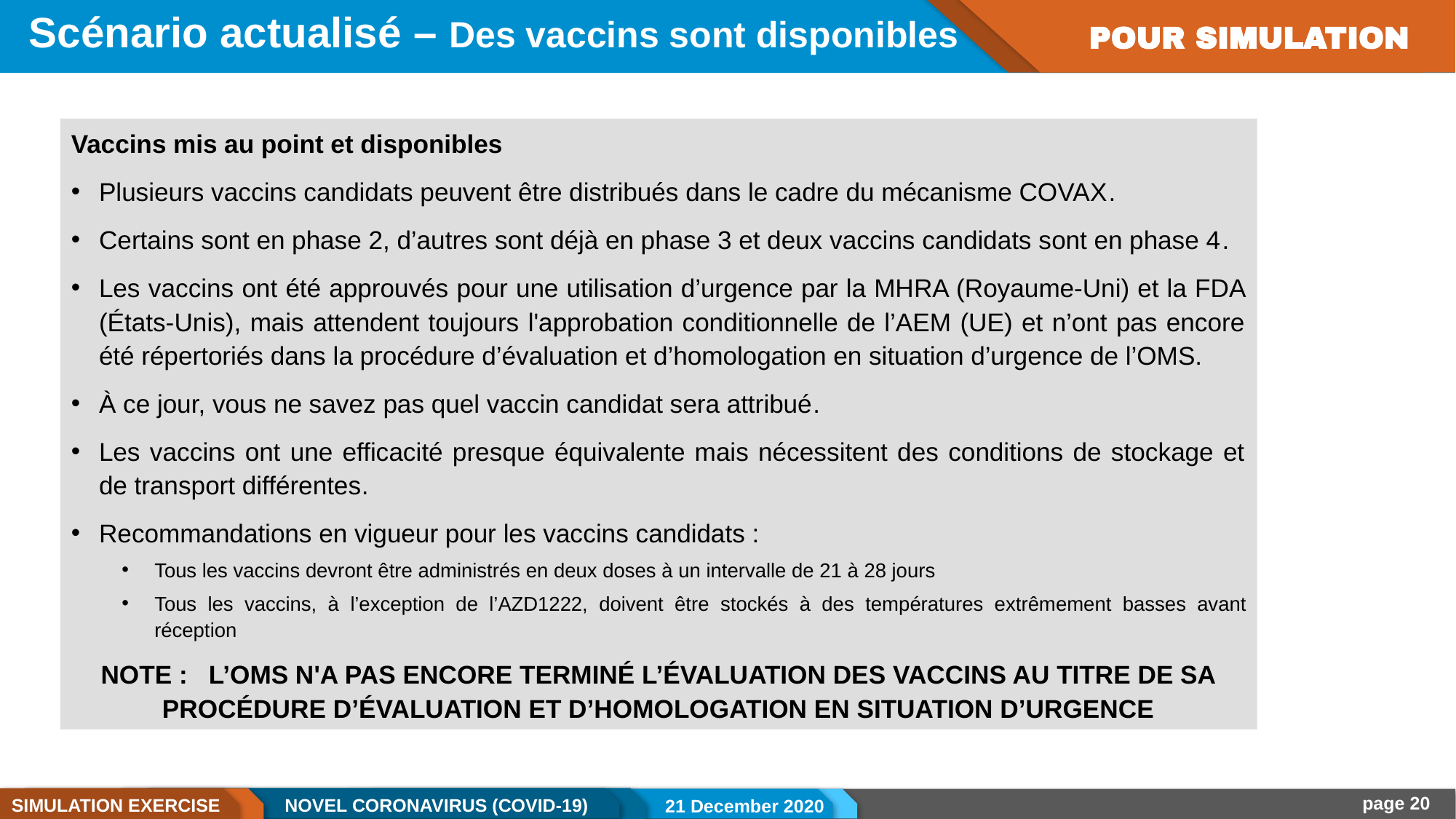

# Scénario actualisé – Des vaccins sont disponibles

POUR SIMULATION
Vaccins mis au point et disponibles
Plusieurs vaccins candidats peuvent être distribués dans le cadre du mécanisme COVAX.
Certains sont en phase 2, d’autres sont déjà en phase 3 et deux vaccins candidats sont en phase 4.
Les vaccins ont été approuvés pour une utilisation d’urgence par la MHRA (Royaume-Uni) et la FDA (États-Unis), mais attendent toujours l'approbation conditionnelle de l’AEM (UE) et n’ont pas encore été répertoriés dans la procédure d’évaluation et d’homologation en situation d’urgence de l’OMS.
À ce jour, vous ne savez pas quel vaccin candidat sera attribué.
Les vaccins ont une efficacité presque équivalente mais nécessitent des conditions de stockage et de transport différentes.
Recommandations en vigueur pour les vaccins candidats :
Tous les vaccins devront être administrés en deux doses à un intervalle de 21 à 28 jours
Tous les vaccins, à l’exception de l’AZD1222, doivent être stockés à des températures extrêmement basses avant réception
NOTE :   L’OMS N'A PAS ENCORE TERMINÉ L’ÉVALUATION DES VACCINS AU TITRE DE SA PROCÉDURE D’ÉVALUATION ET D’HOMOLOGATION EN SITUATION D’URGENCE
21 December 2020